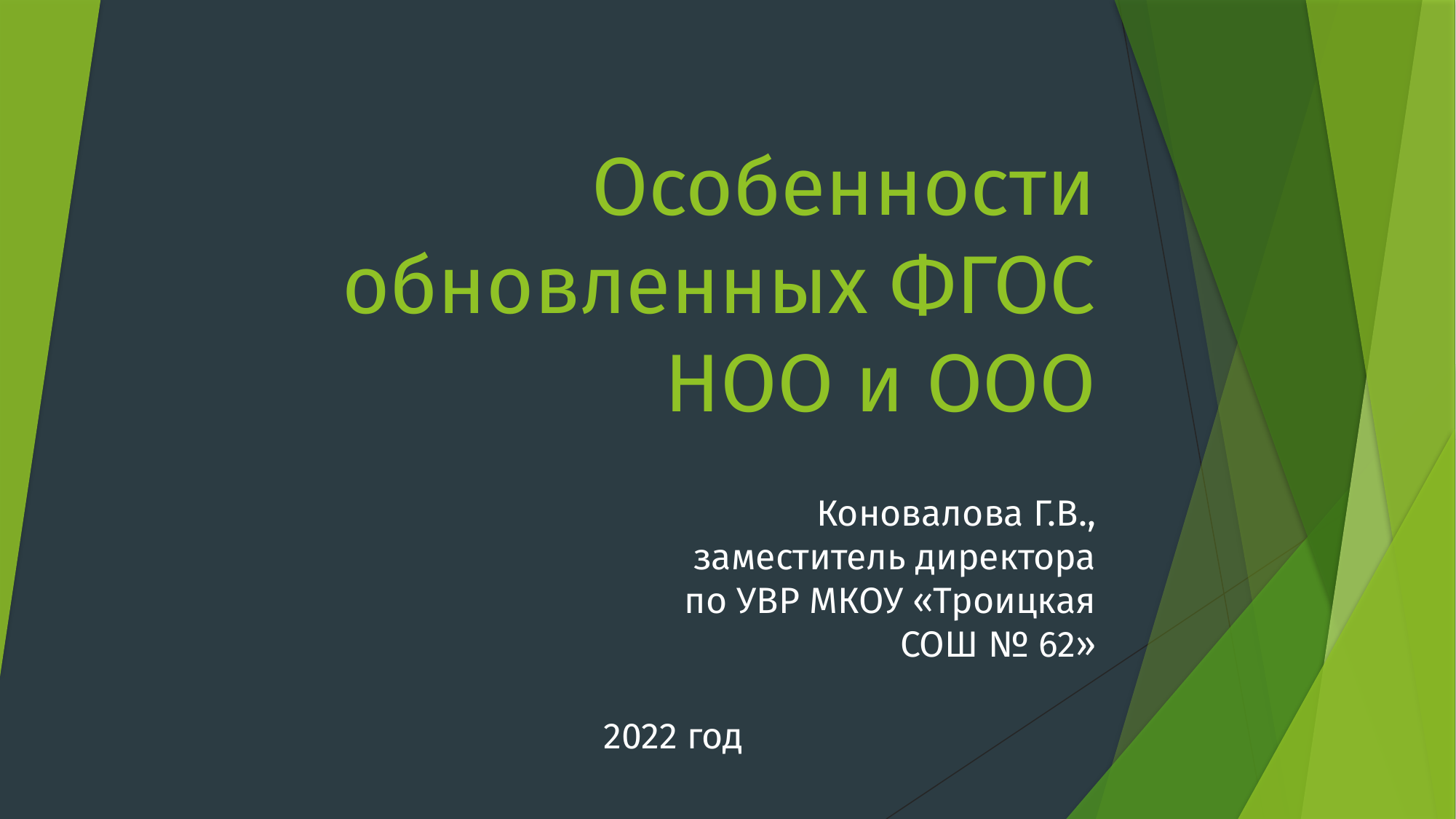

# Особенности обновленных ФГОС НОО и ООО
Коновалова Г.В., заместитель директора по УВР МКОУ «Троицкая СОШ № 62»
2022 год